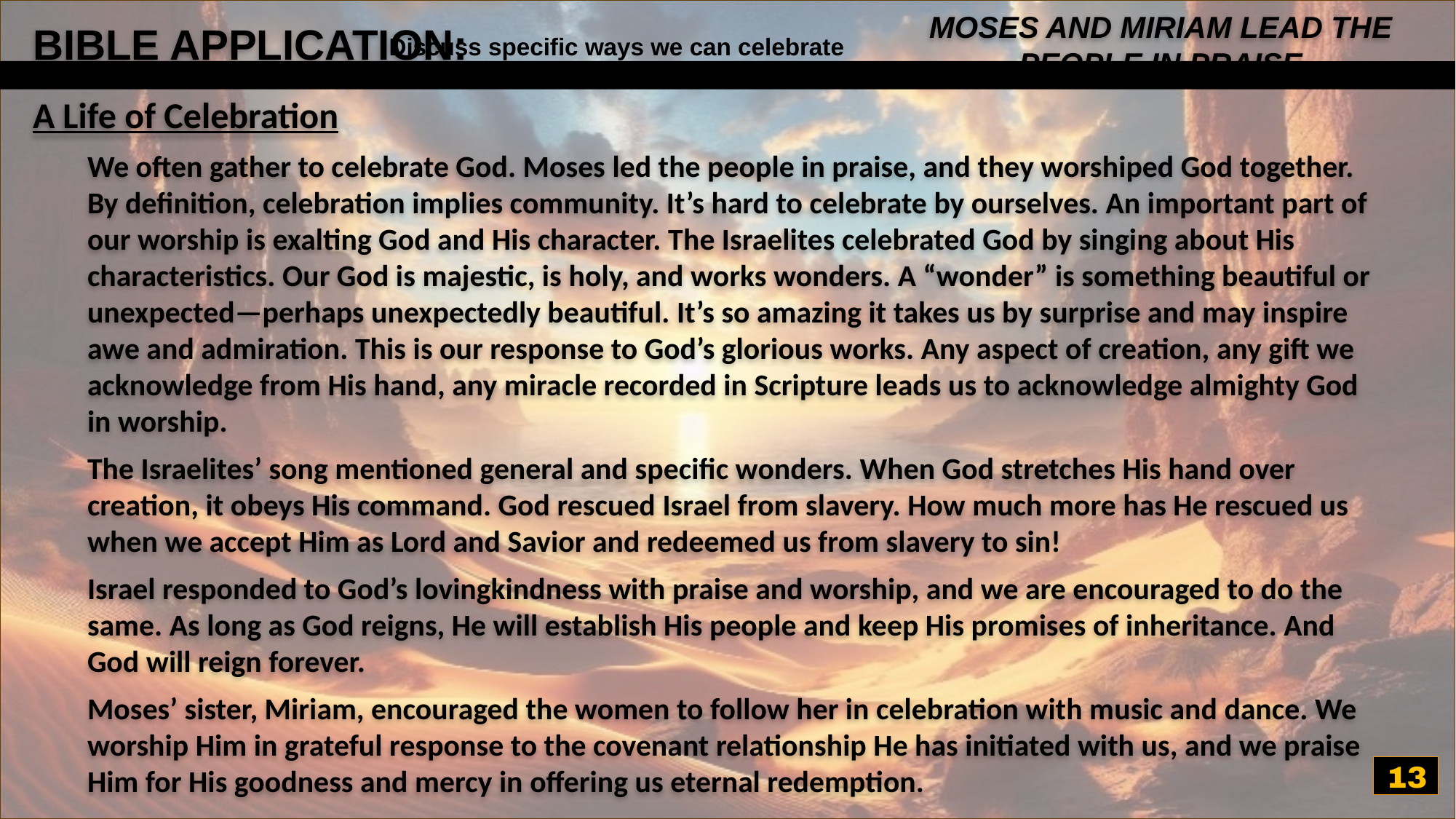

BIBLE APPLICATION:
Moses and Miriam Lead the People in Praise
Discuss specific ways we can celebrate our God.

A Life of Celebration

We often gather to celebrate God. Moses led the people in praise, and they worshiped God together. By definition, celebration implies community. It’s hard to celebrate by ourselves. An important part of our worship is exalting God and His character. The Israelites celebrated God by singing about His characteristics. Our God is majestic, is holy, and works wonders. A “wonder” is something beautiful or unexpected—perhaps unexpectedly beautiful. It’s so amazing it takes us by surprise and may inspire awe and admiration. This is our response to God’s glorious works. Any aspect of creation, any gift we acknowledge from His hand, any miracle recorded in Scripture leads us to acknowledge almighty God in worship.

The Israelites’ song mentioned general and specific wonders. When God stretches His hand over creation, it obeys His command. God rescued Israel from slavery. How much more has He rescued us when we accept Him as Lord and Savior and redeemed us from slavery to sin!

Israel responded to God’s lovingkindness with praise and worship, and we are encouraged to do the same. As long as God reigns, He will establish His people and keep His promises of inheritance. And God will reign forever.

Moses’ sister, Miriam, encouraged the women to follow her in celebration with music and dance. We worship Him in grateful response to the covenant relationship He has initiated with us, and we praise Him for His goodness and mercy in offering us eternal redemption.
13